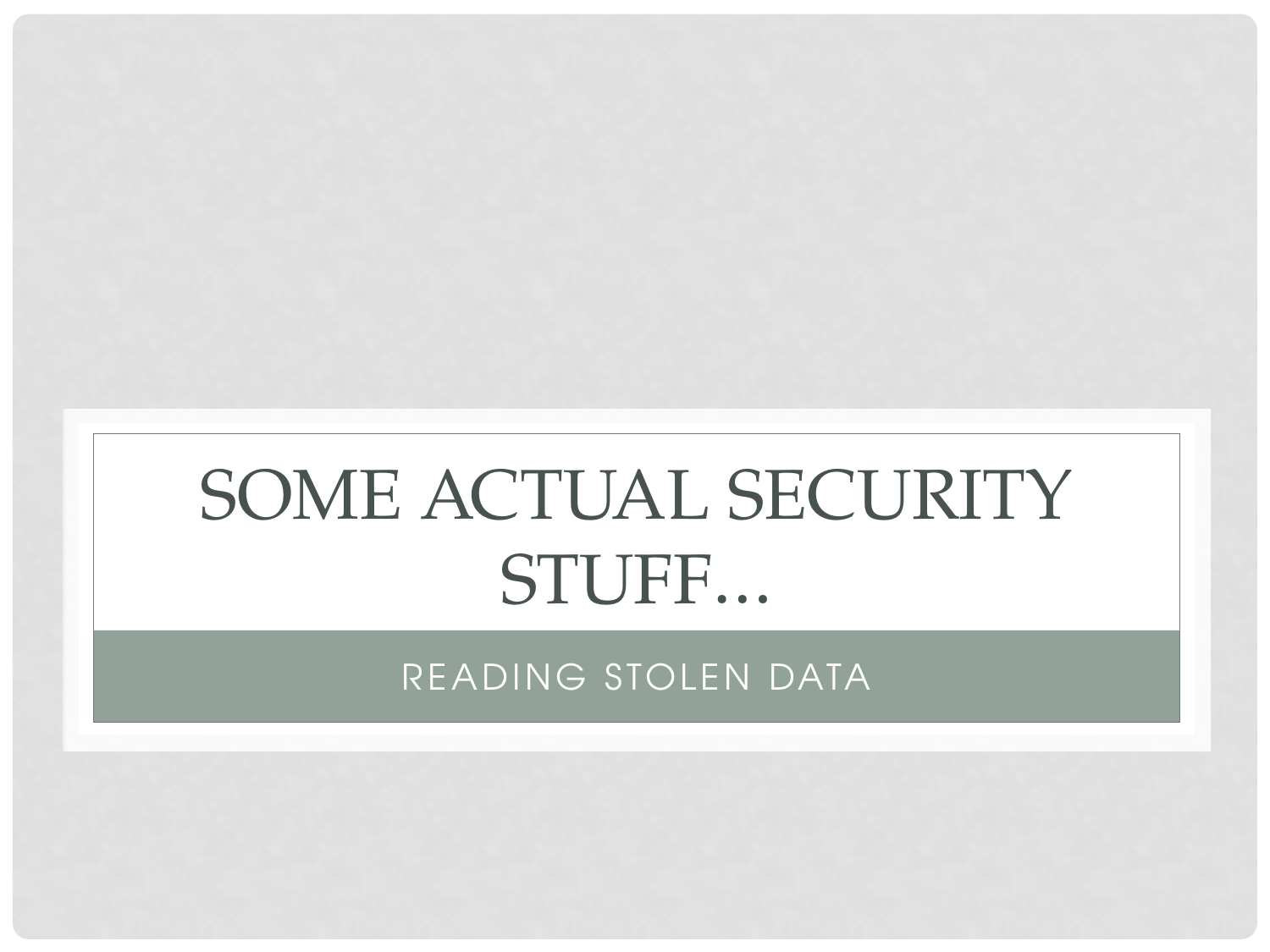

# Some actual security stuff…
Reading stolen data